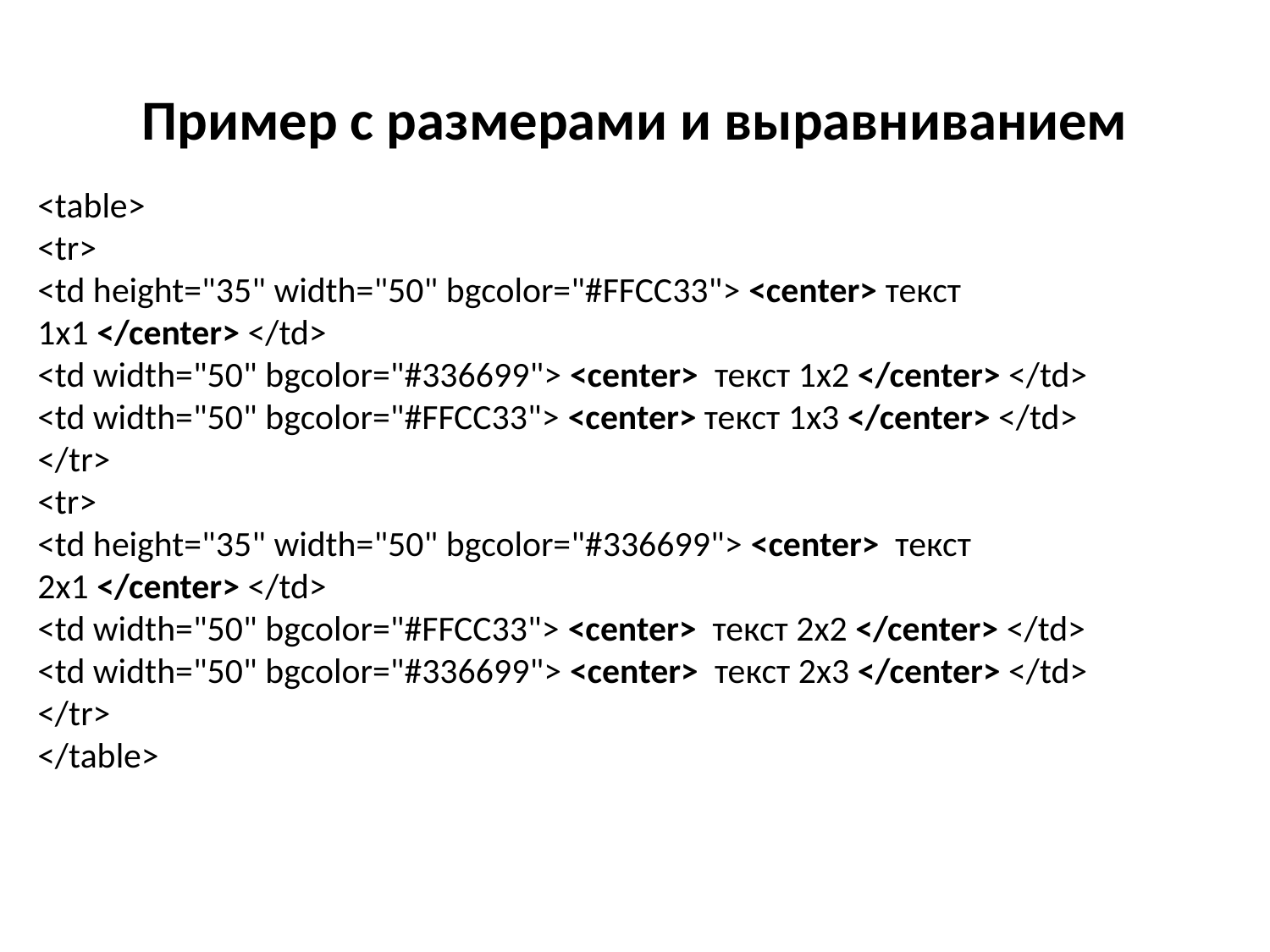

# Пример с размерами и выравниванием
<table>
<tr>
<td height="35" width="50" bgcolor="#FFCC33"> <center> текст 1x1 </center> </td>
<td width="50" bgcolor="#336699"> <center>  текст 1x2 </center> </td>
<td width="50" bgcolor="#FFCC33"> <center> текст 1x3 </center> </td>
</tr>
<tr>
<td height="35" width="50" bgcolor="#336699"> <center>  текст 2x1 </center> </td>
<td width="50" bgcolor="#FFCC33"> <center>  текст 2x2 </center> </td>
<td width="50" bgcolor="#336699"> <center>  текст 2x3 </center> </td>
</tr>
</table>